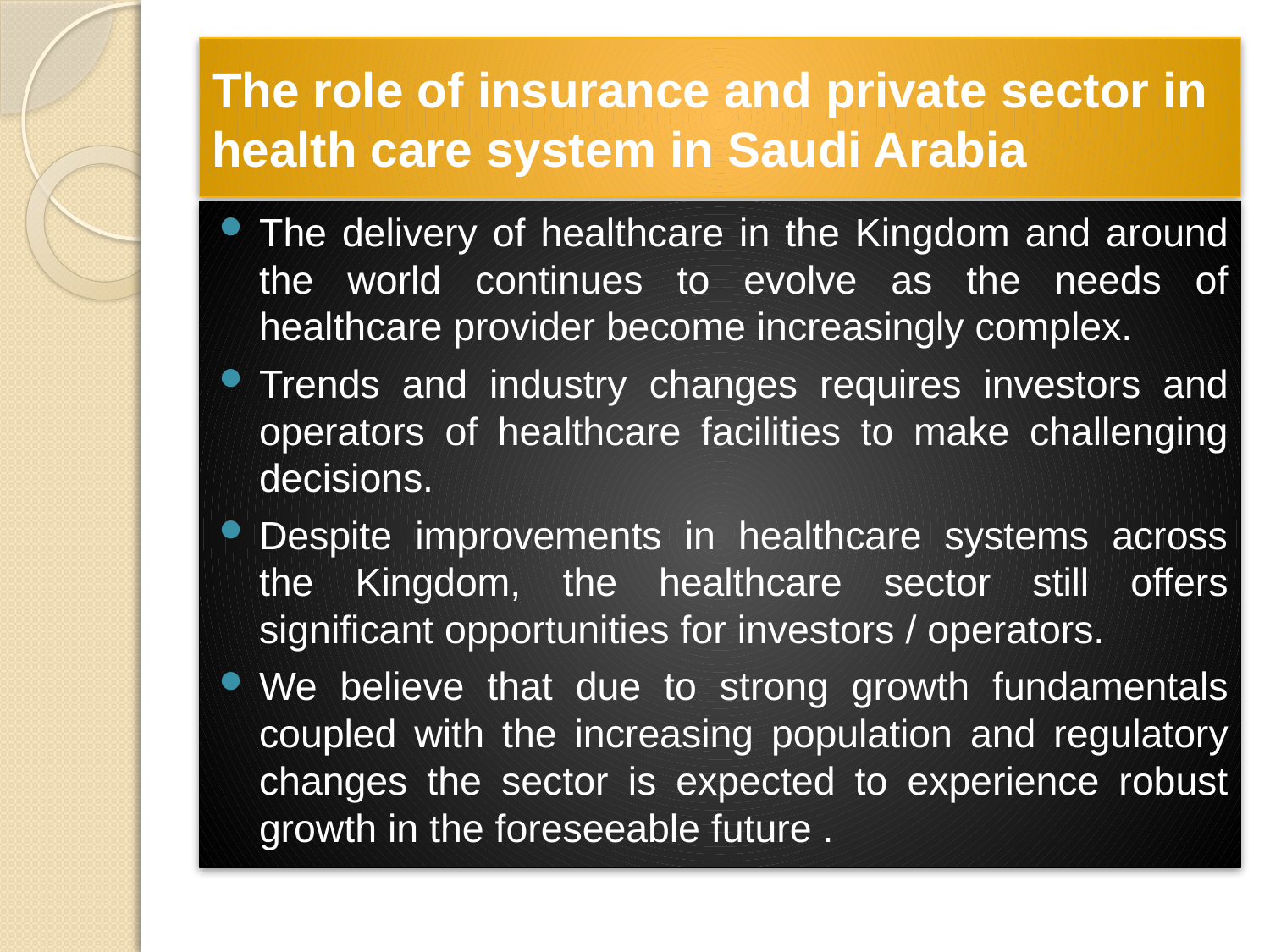

# The role of insurance and private sector in health care system in Saudi Arabia
The delivery of healthcare in the Kingdom and around the world continues to evolve as the needs of healthcare provider become increasingly complex.
Trends and industry changes requires investors and operators of healthcare facilities to make challenging decisions.
Despite improvements in healthcare systems across the Kingdom, the healthcare sector still offers significant opportunities for investors / operators.
We believe that due to strong growth fundamentals coupled with the increasing population and regulatory changes the sector is expected to experience robust growth in the foreseeable future .